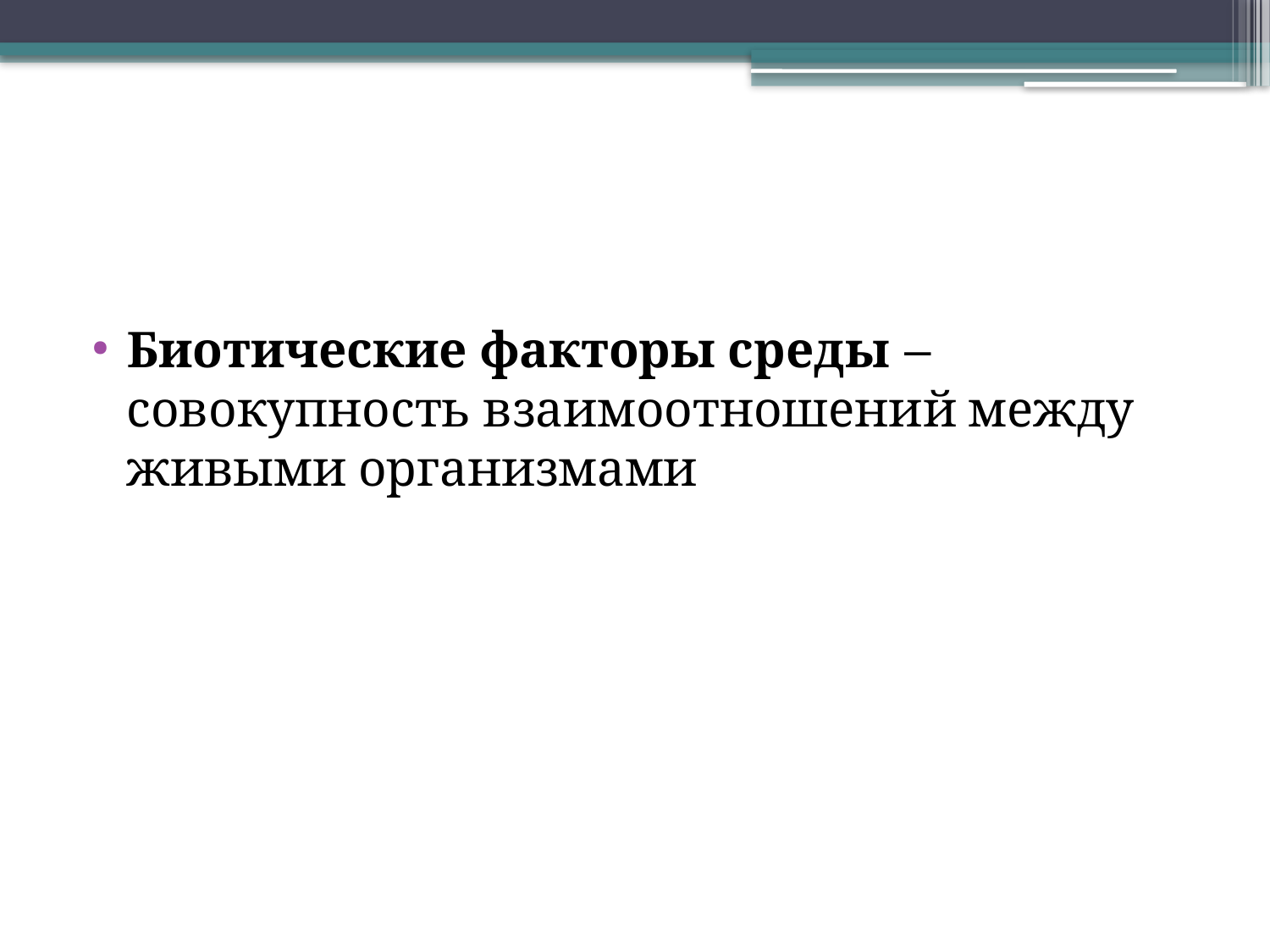

Биотические факторы среды – совокупность взаимоотношений между живыми организмами